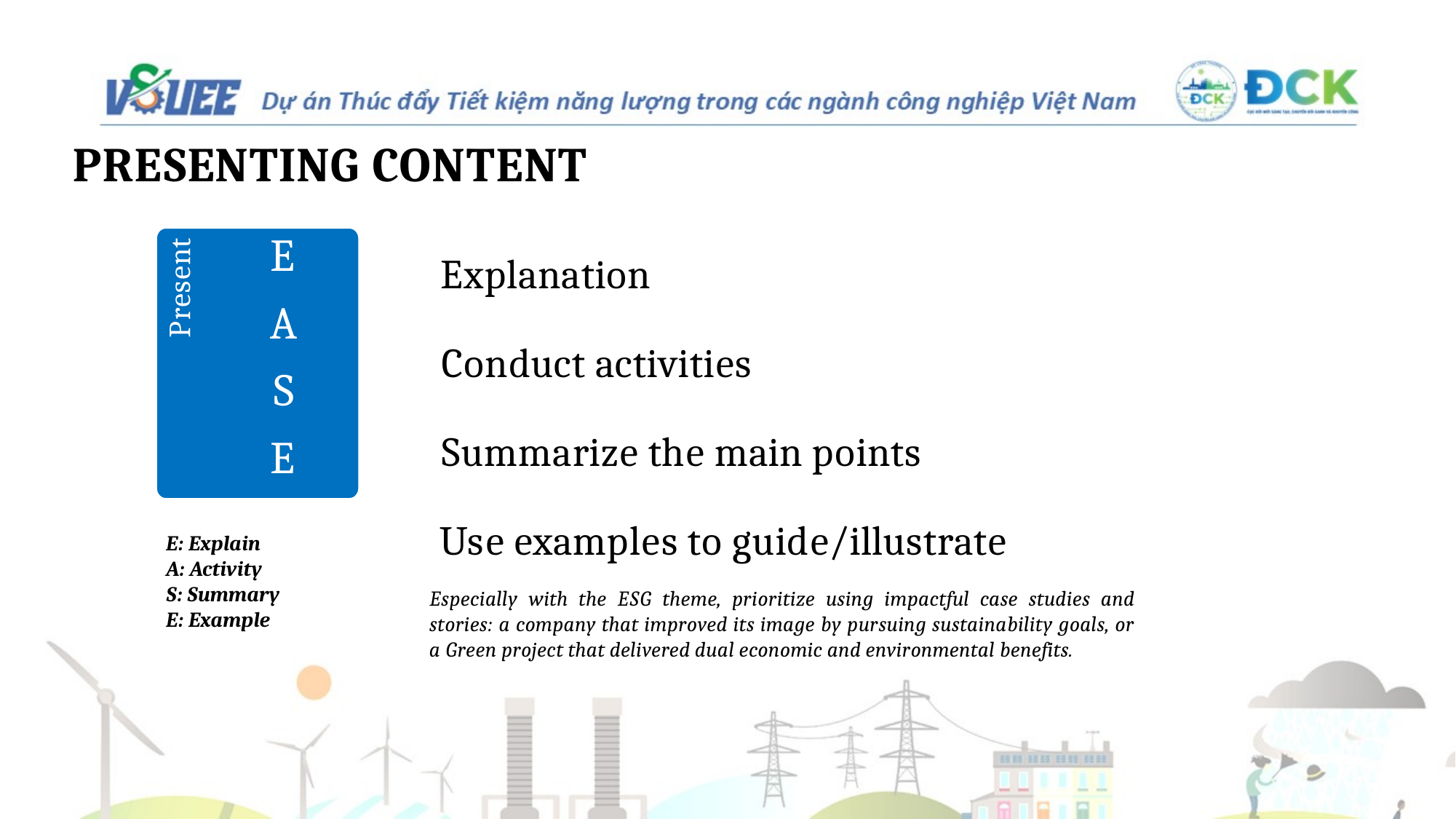

# PRESENTING CONTENT
E
A
S
E
Explanation
Conduct activities
Summarize the main points
Use examples to guide/illustrate
Present
E: Explain
A: Activity
S: Summary
E: Example
Especially with the ESG theme, prioritize using impactful case studies and stories: a company that improved its image by pursuing sustainability goals, or a Green project that delivered dual economic and environmental benefits.